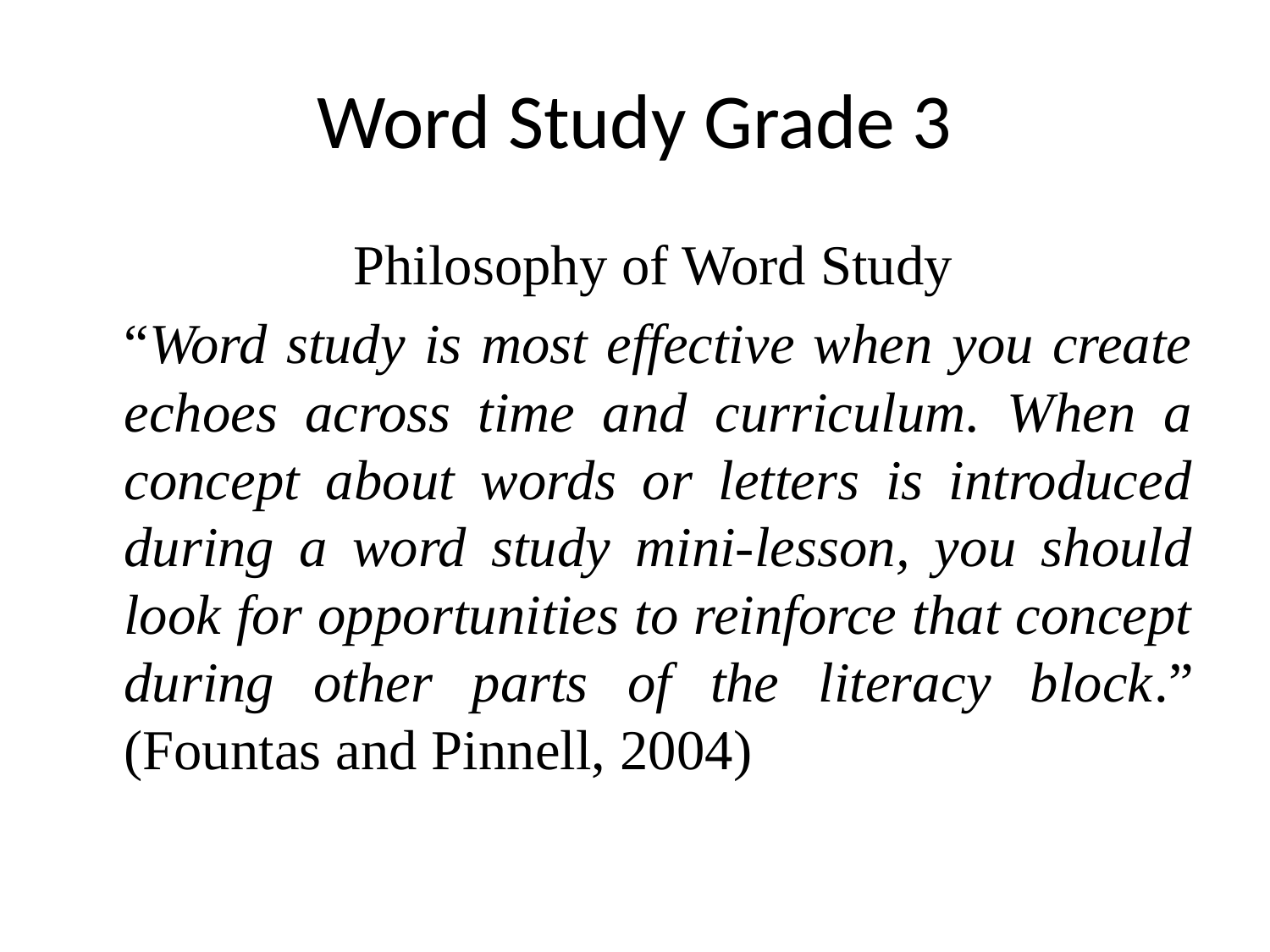

# Word Study Grade 3
    Philosophy of Word Study
	“Word study is most effective when you create echoes across time and curriculum. When a concept about words or letters is introduced during a word study mini-lesson, you should look for opportunities to reinforce that concept during other parts of the literacy block.” (Fountas and Pinnell, 2004)